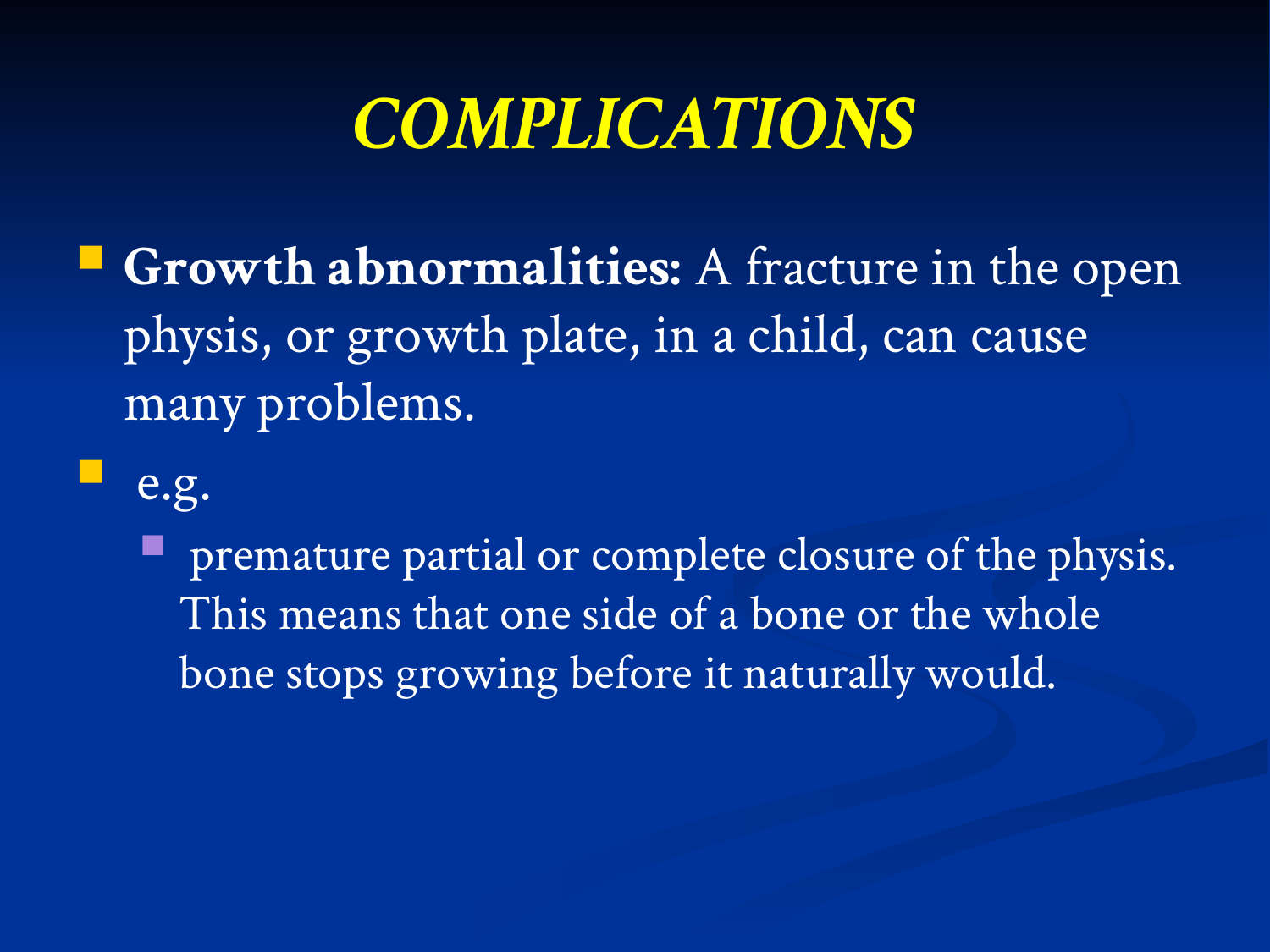

# COMPLICATIONS
Growth abnormalities: A fracture in the open physis, or growth plate, in a child, can cause many problems.
 e.g.
 premature partial or complete closure of the physis. This means that one side of a bone or the whole bone stops growing before it naturally would.